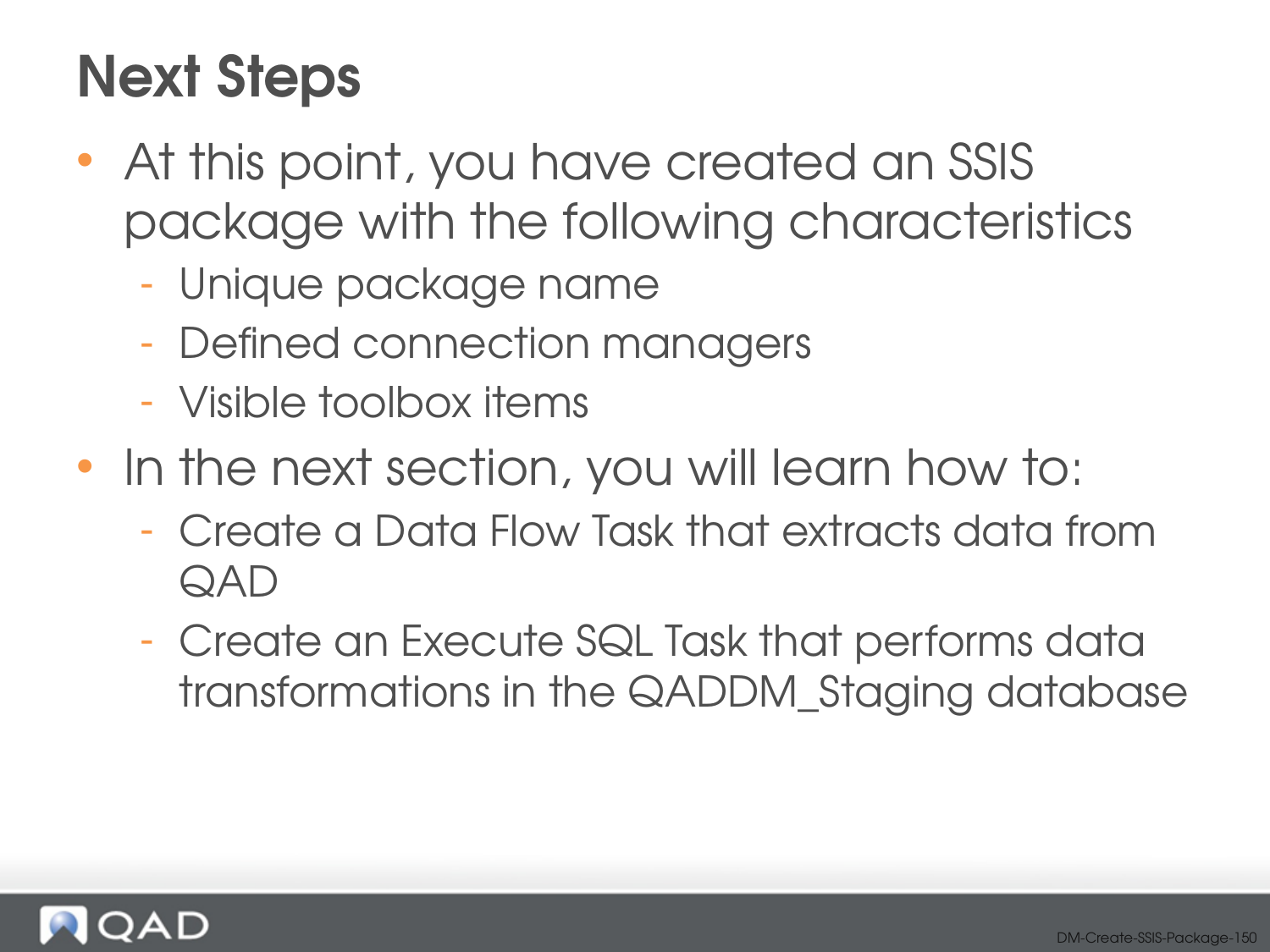

# Next Steps
At this point, you have created an SSIS package with the following characteristics
Unique package name
Defined connection managers
Visible toolbox items
In the next section, you will learn how to:
Create a Data Flow Task that extracts data from QAD
Create an Execute SQL Task that performs data transformations in the QADDM_Staging database

DM-Create-SSIS-Package-150